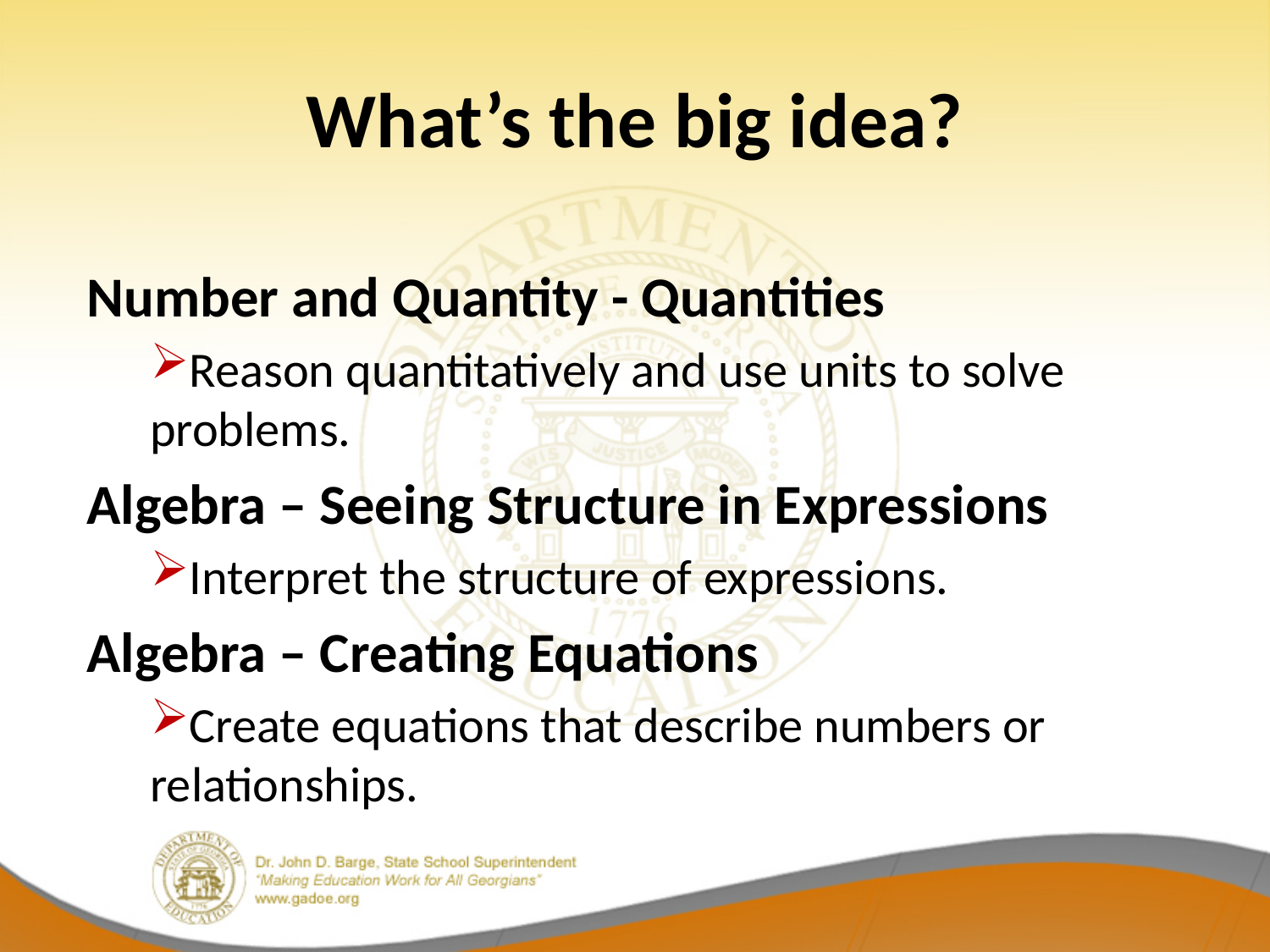

# What’s the big idea?
Number and Quantity - Quantities
Reason quantitatively and use units to solve problems.
Algebra – Seeing Structure in Expressions
Interpret the structure of expressions.
Algebra – Creating Equations
Create equations that describe numbers or relationships.